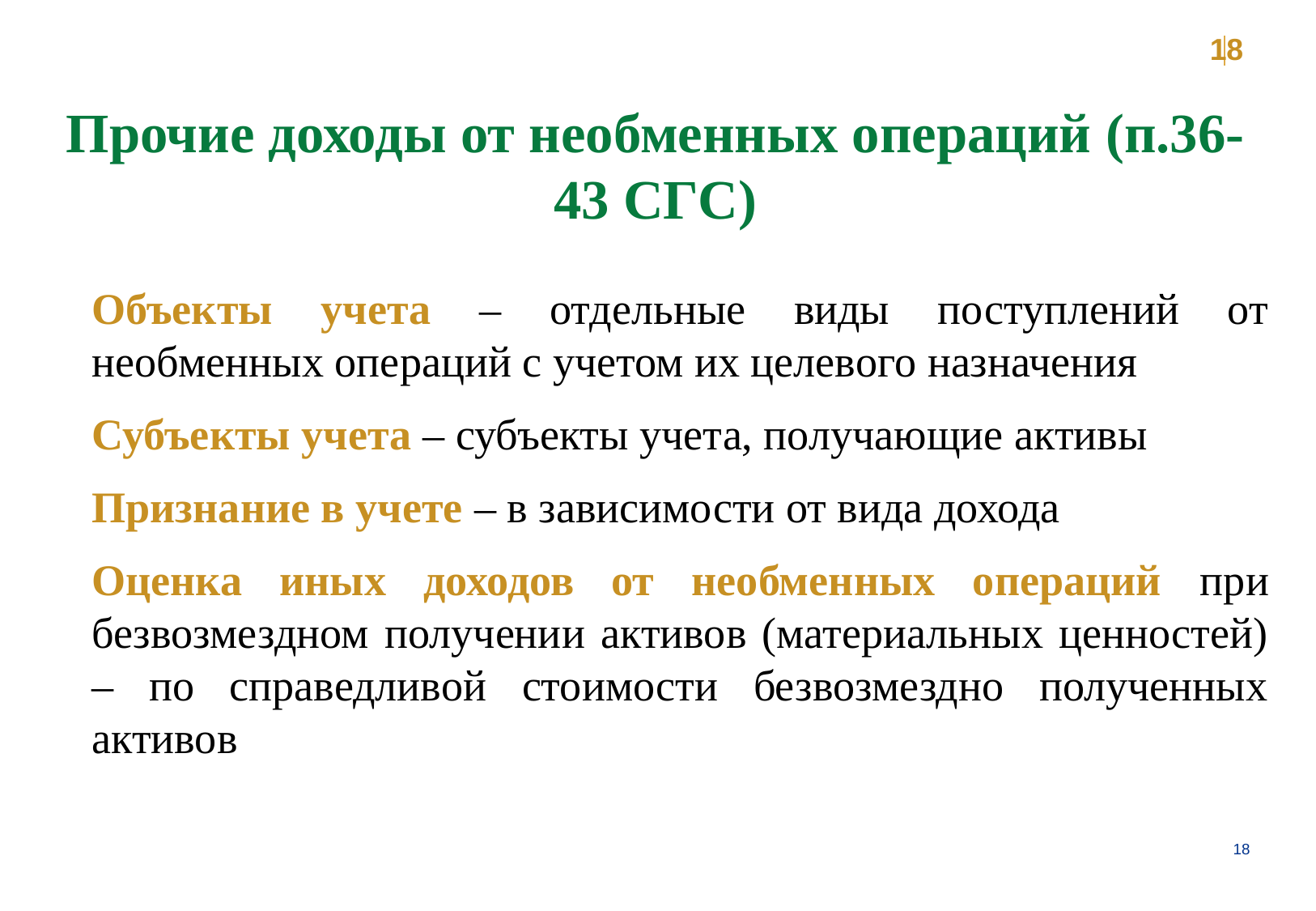

18
Прочие доходы от необменных операций (п.36-43 СГС)
Объекты учета – отдельные виды поступлений от необменных операций с учетом их целевого назначения
Субъекты учета – субъекты учета, получающие активы
Признание в учете – в зависимости от вида дохода
Оценка иных доходов от необменных операций при безвозмездном получении активов (материальных ценностей) – по справедливой стоимости безвозмездно полученных активов